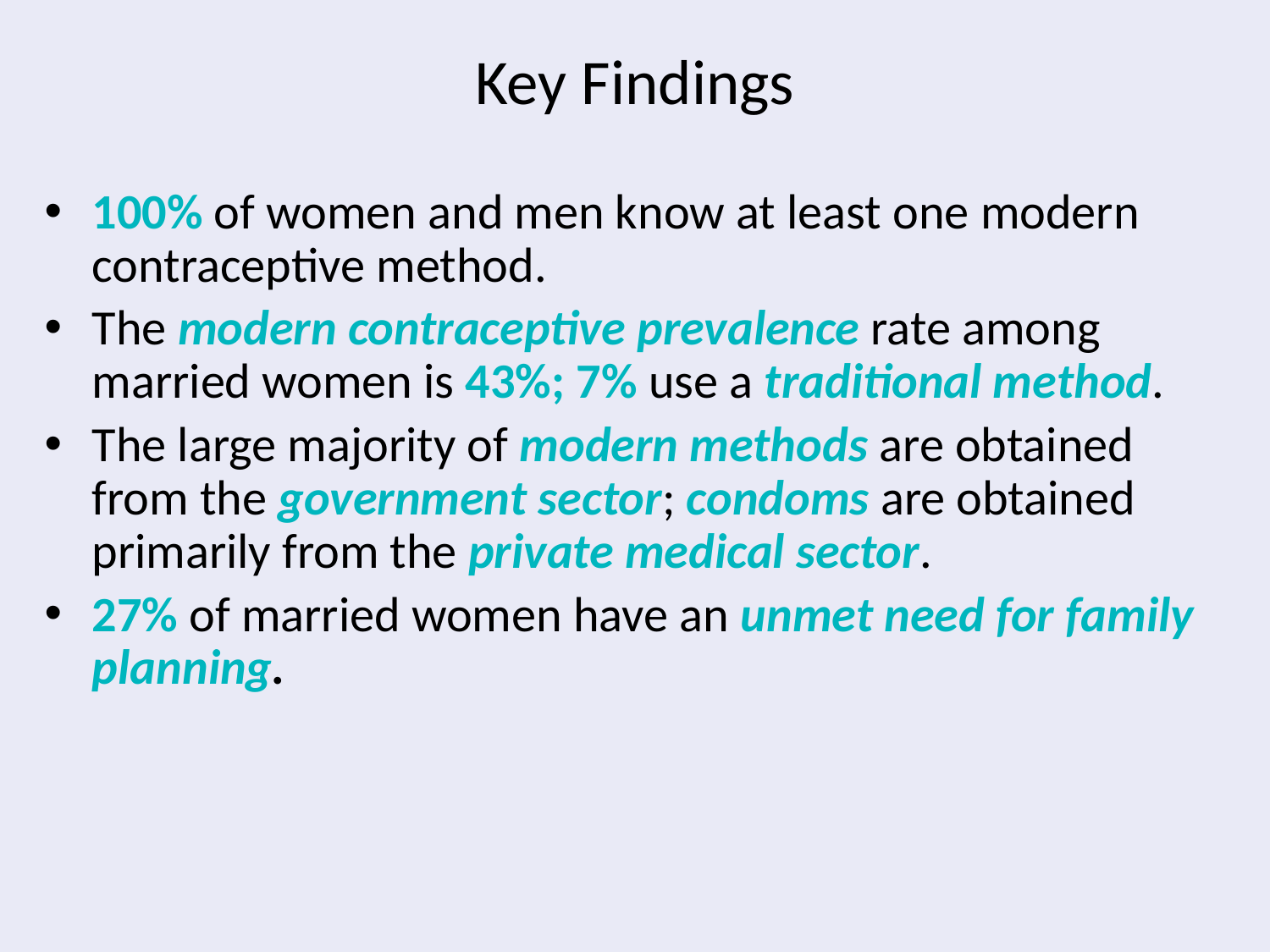

# Key Findings
100% of women and men know at least one modern contraceptive method.
The modern contraceptive prevalence rate among married women is 43%; 7% use a traditional method.
The large majority of modern methods are obtained from the government sector; condoms are obtained primarily from the private medical sector.
27% of married women have an unmet need for family planning.